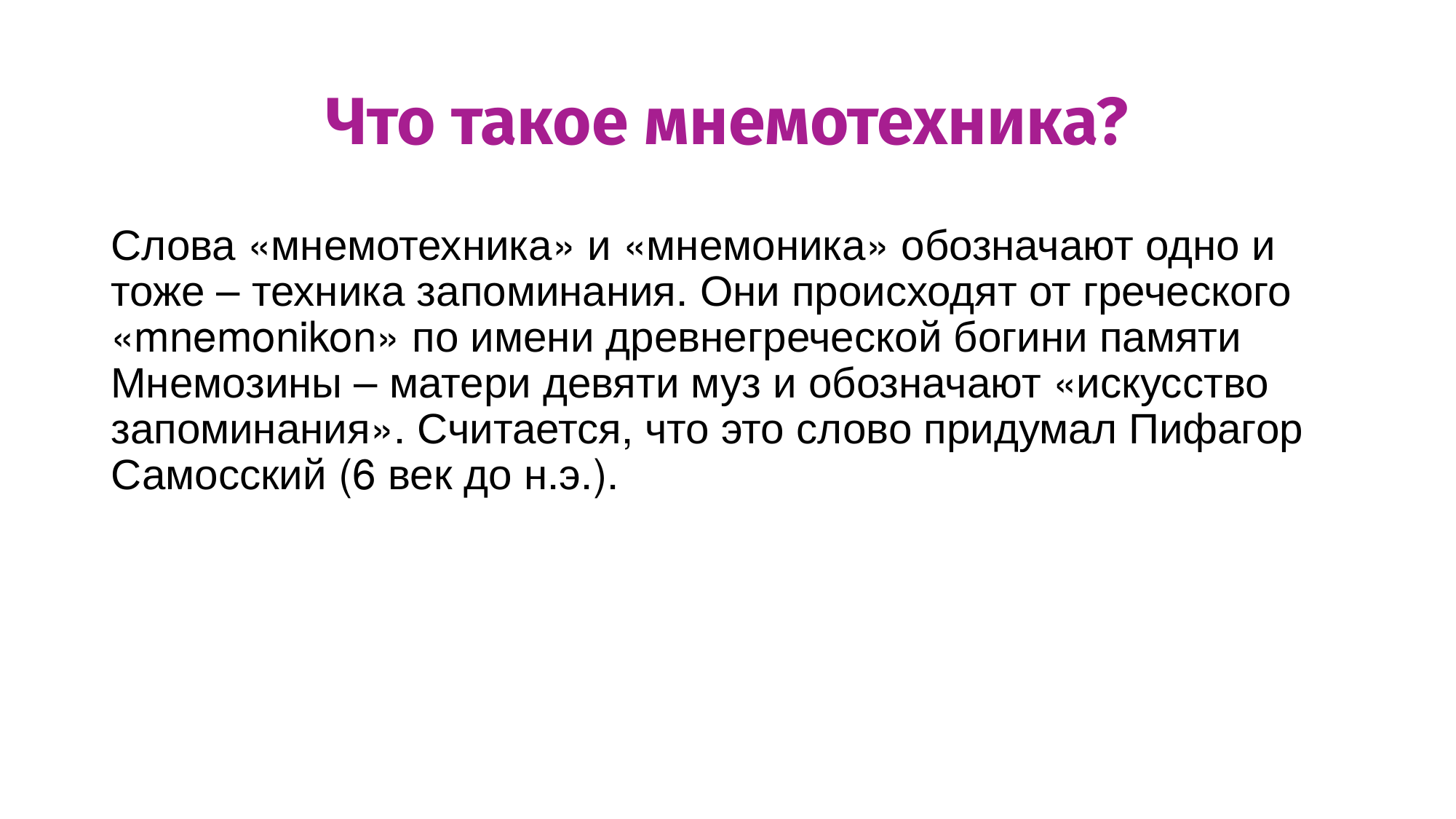

# Что такое мнемотехника?
Слова «мнемотехника» и «мнемоника» обозначают одно и тоже – техника запоминания. Они происходят от греческого «mnemonikon» по имени древнегреческой богини памяти Мнемозины – матери девяти муз и обозначают «искусство запоминания». Считается, что это слово придумал Пифагор Самосский (6 век до н.э.).